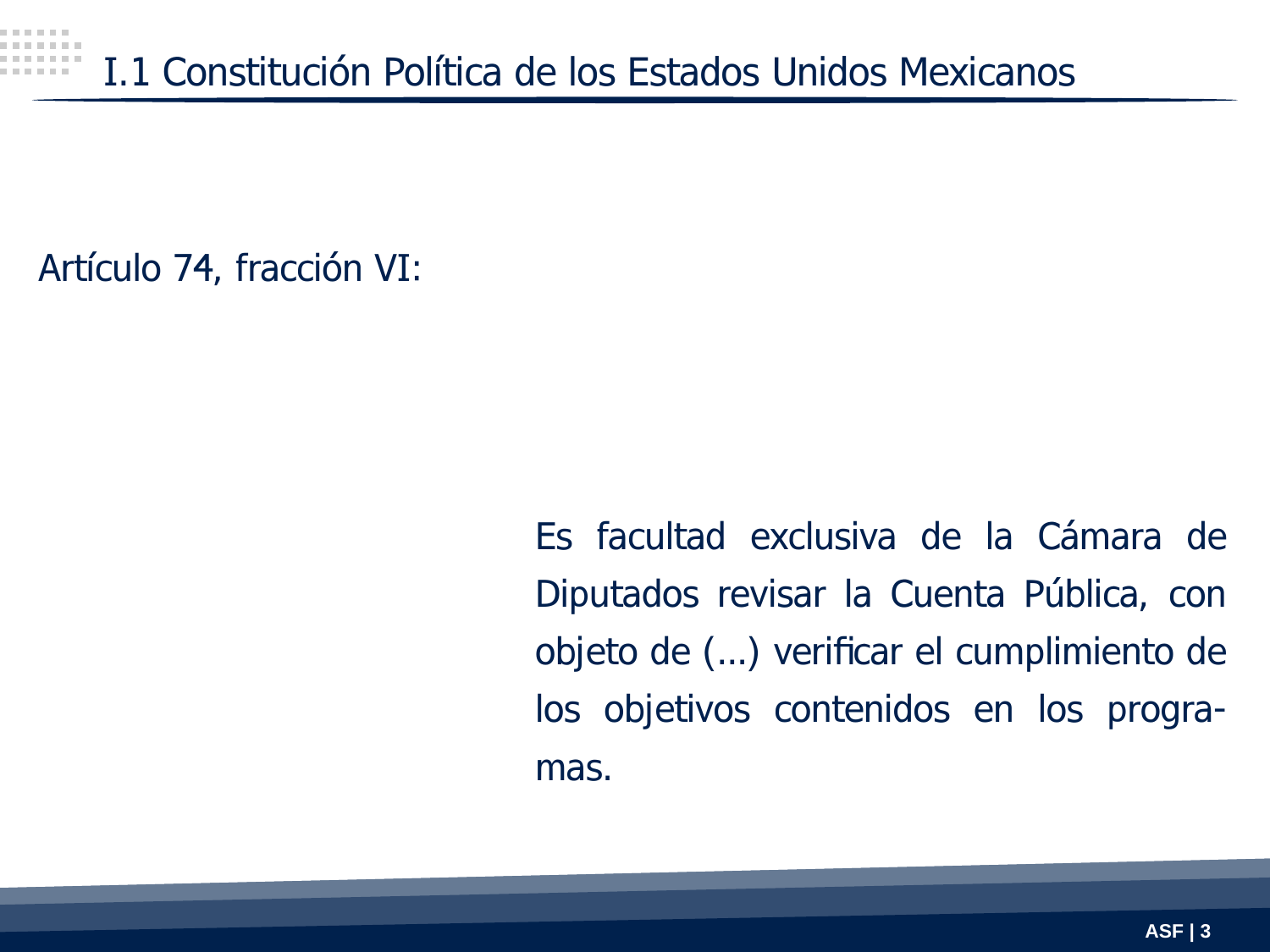

I.1 Constitución Política de los Estados Unidos Mexicanos

Artículo 74, fracción VI:
Es facultad exclusiva de la Cámara de Diputados revisar la Cuenta Pública, con objeto de (…) verificar el cumplimiento de los objetivos contenidos en los progra-mas.

ASF | 3